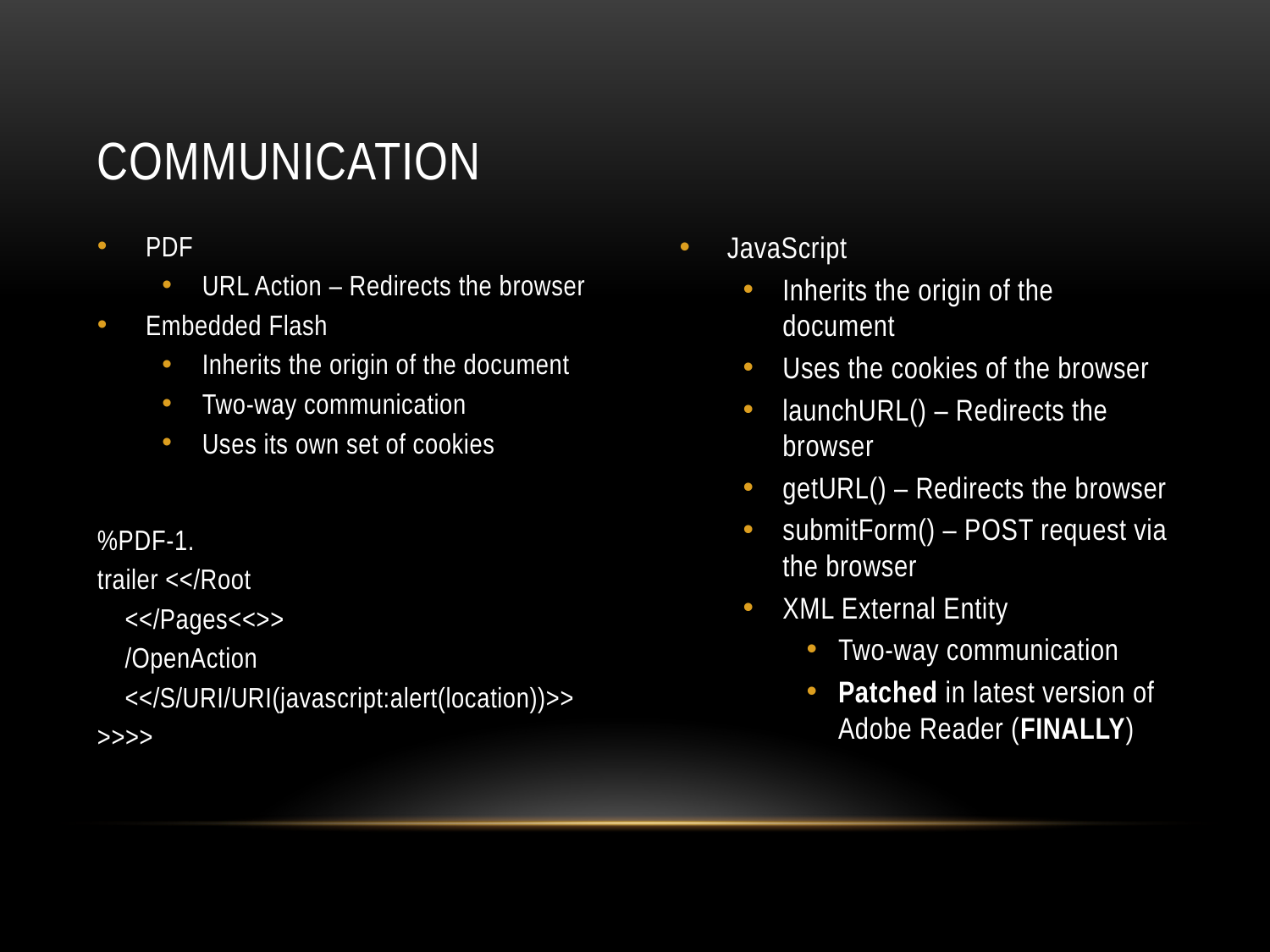

# Communication
PDF
URL Action – Redirects the browser
Embedded Flash
Inherits the origin of the document
Two-way communication
Uses its own set of cookies

%PDF-1.
trailer <</Root
    <</Pages<<>>
    /OpenAction
    <</S/URI/URI(javascript:alert(location))>>
>>>>
JavaScript
Inherits the origin of the document
Uses the cookies of the browser
launchURL() – Redirects the browser
getURL() – Redirects the browser
submitForm() – POST request via the browser
XML External Entity
Two-way communication
Patched in latest version of Adobe Reader (FINALLY)